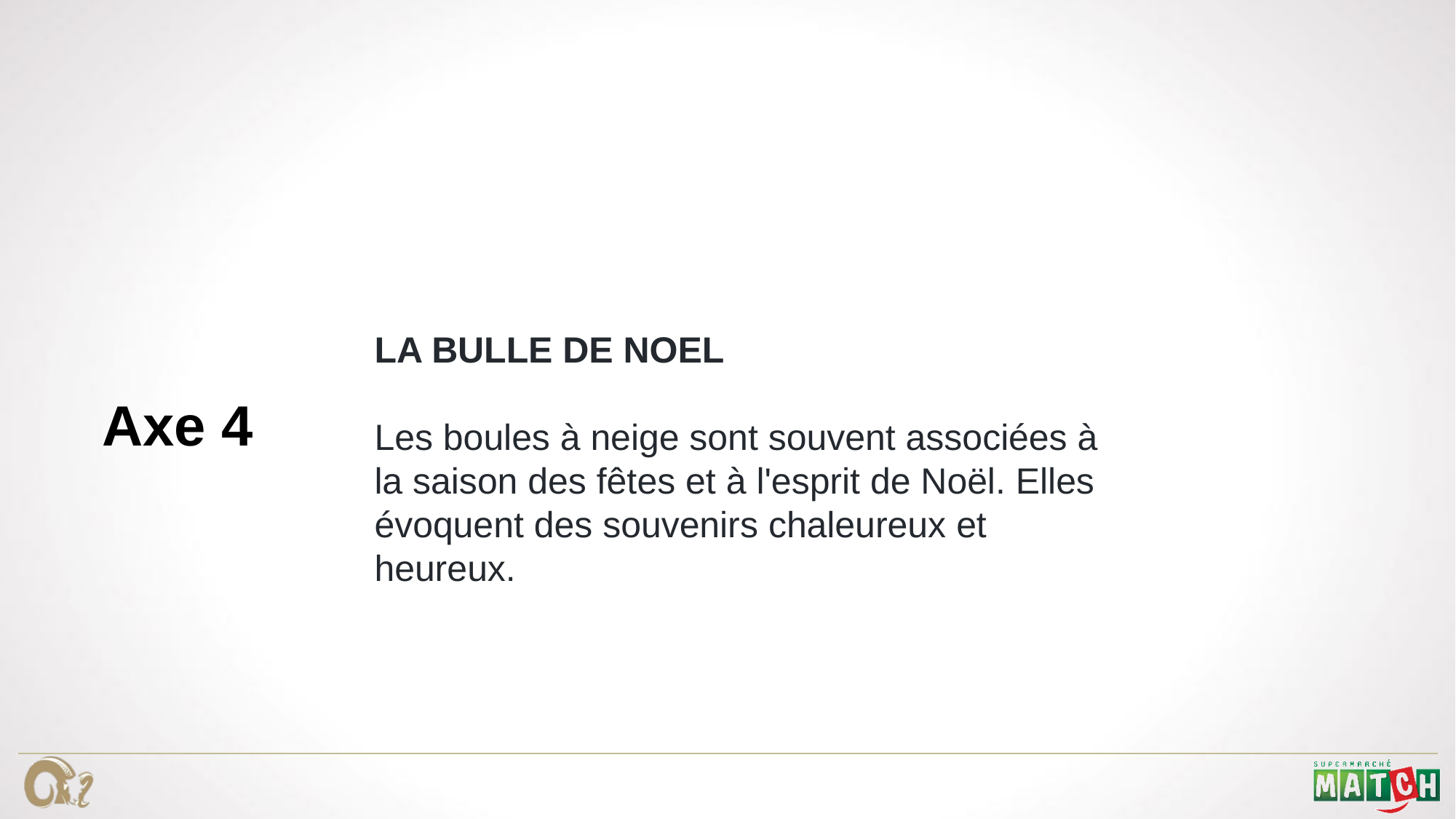

Axe 4

LA BULLE DE NOEL

Les boules à neige sont souvent associées à la saison des fêtes et à l'esprit de Noël. Elles évoquent des souvenirs chaleureux et heureux.